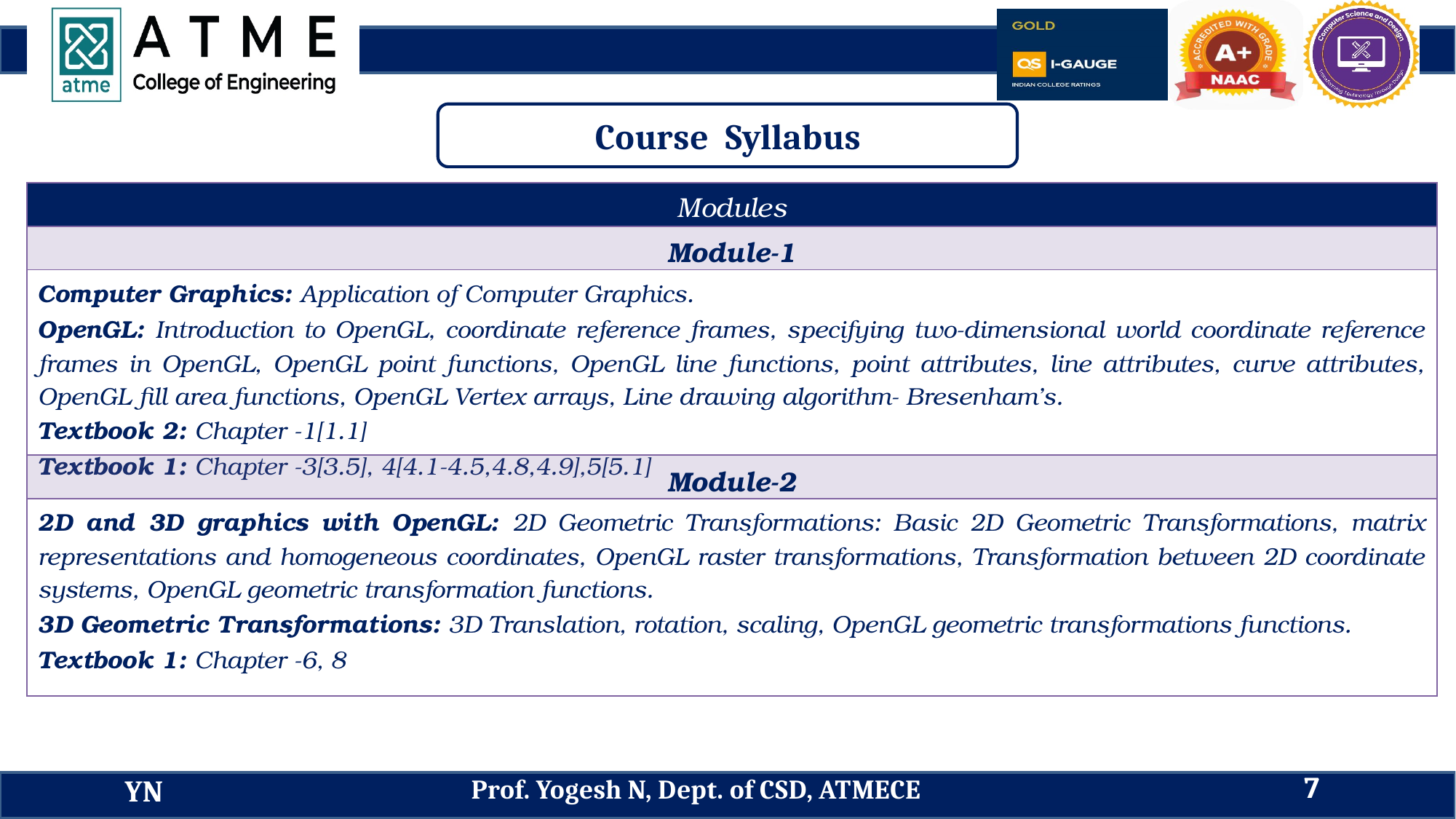

Course  Syllabus
| Modules |
| --- |
| Module-1 |
| Computer Graphics: Application of Computer Graphics. OpenGL: Introduction to OpenGL, coordinate reference frames, specifying two-dimensional world coordinate reference frames in OpenGL, OpenGL point functions, OpenGL line functions, point attributes, line attributes, curve attributes, OpenGL fill area functions, OpenGL Vertex arrays, Line drawing algorithm- Bresenham’s. Textbook 2: Chapter -1[1.1] Textbook 1: Chapter -3[3.5], 4[4.1-4.5,4.8,4.9],5[5.1] |
| Module-2 |
| 2D and 3D graphics with OpenGL: 2D Geometric Transformations: Basic 2D Geometric Transformations, matrix representations and homogeneous coordinates, OpenGL raster transformations, Transformation between 2D coordinate systems, OpenGL geometric transformation functions. 3D Geometric Transformations: 3D Translation, rotation, scaling, OpenGL geometric transformations functions. Textbook 1: Chapter -6, 8 |
7
Prof. Yogesh N, Dept. of CSD, ATMECE
YN